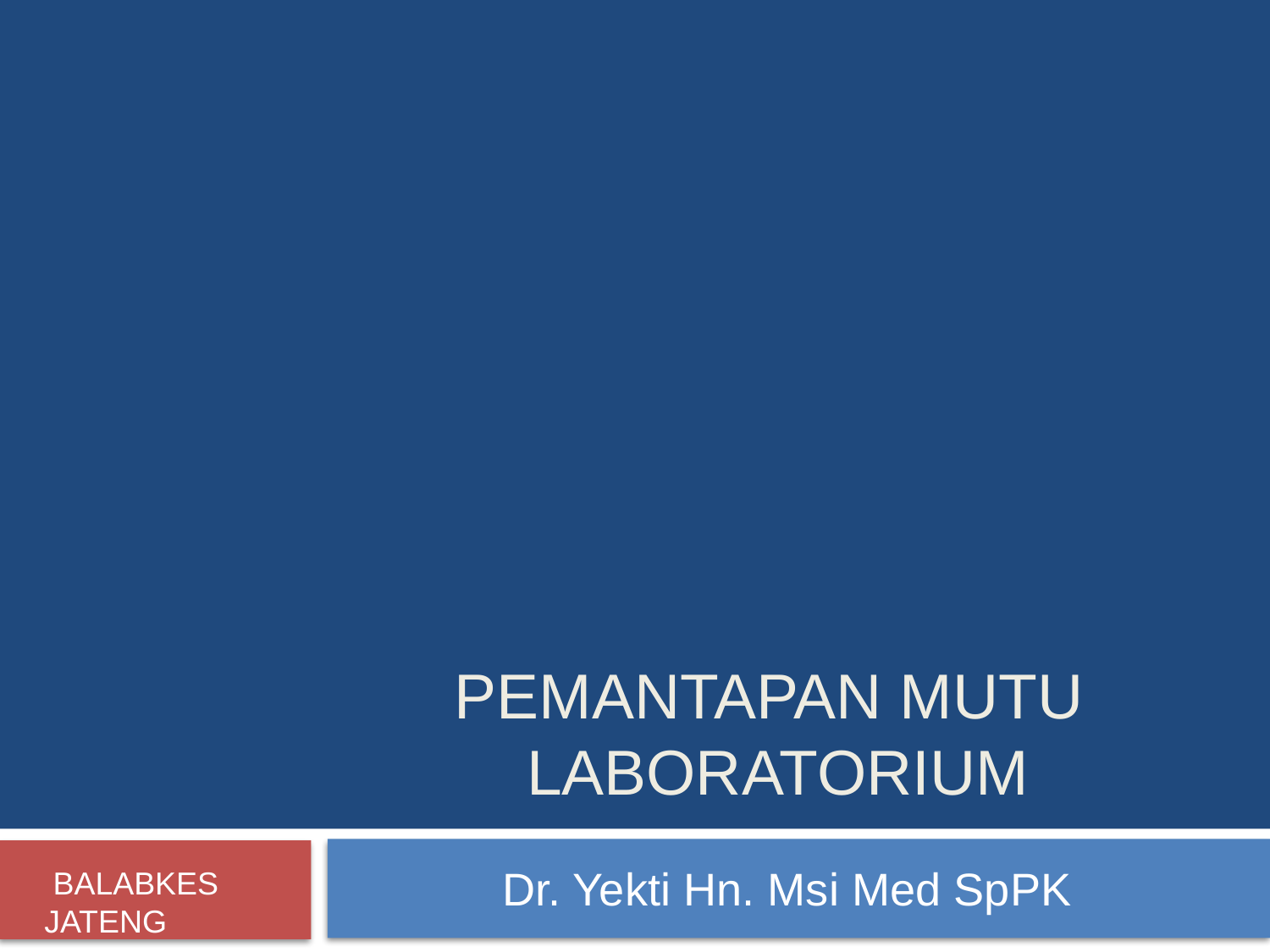

# Pemantapan mutu  laboratorium
Dr. Yekti Hn. Msi Med SpPK
 BALABKES JATENG